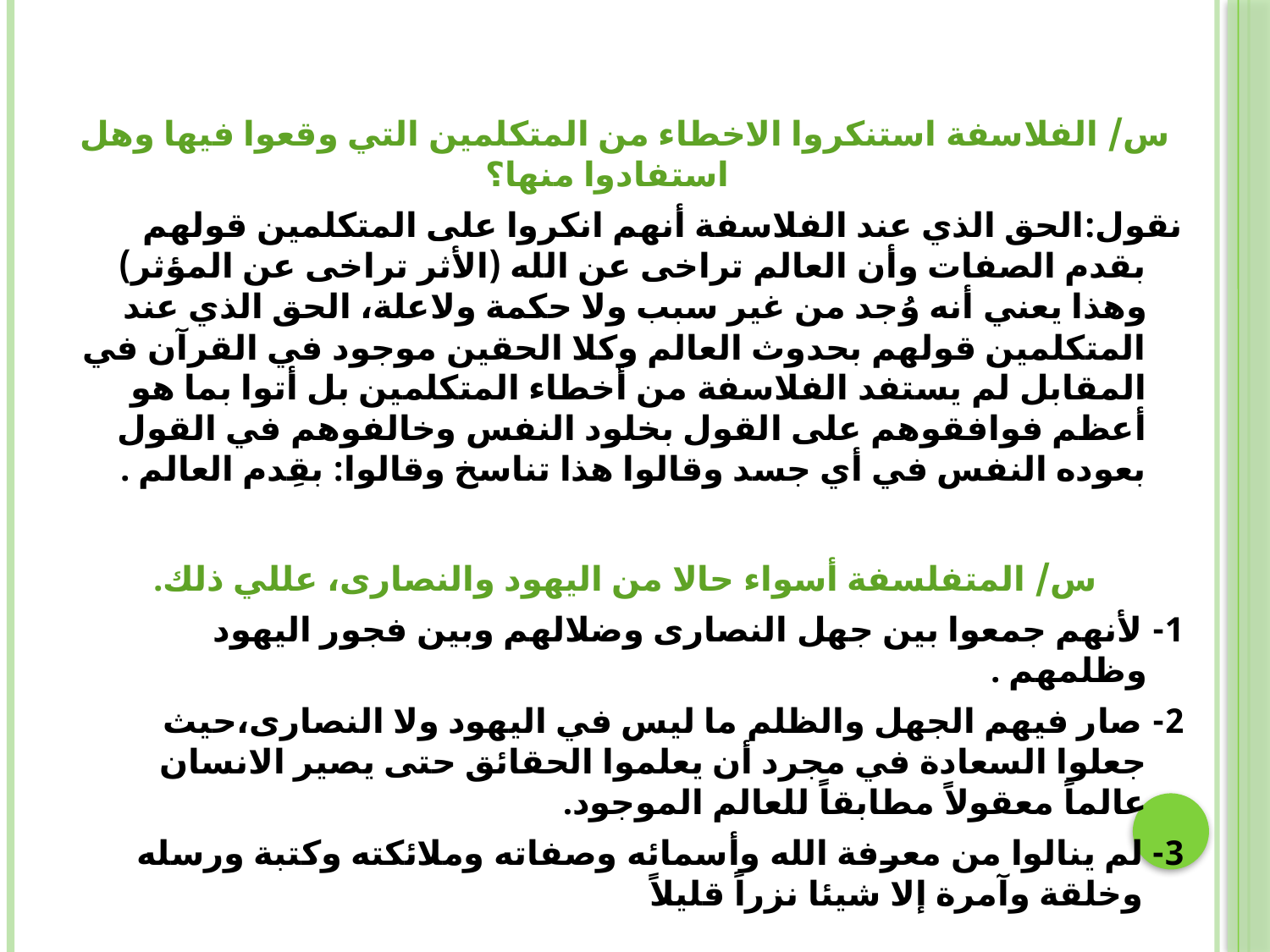

#
س/ الفلاسفة استنكروا الاخطاء من المتكلمين التي وقعوا فيها وهل استفادوا منها؟
نقول:الحق الذي عند الفلاسفة أنهم انكروا على المتكلمين قولهم بقدم الصفات وأن العالم تراخى عن الله (الأثر تراخى عن المؤثر) وهذا يعني أنه وُجد من غير سبب ولا حكمة ولاعلة، الحق الذي عند المتكلمين قولهم بحدوث العالم وكلا الحقين موجود في القرآن في المقابل لم يستفد الفلاسفة من أخطاء المتكلمين بل أتوا بما هو أعظم فوافقوهم على القول بخلود النفس وخالفوهم في القول بعوده النفس في أي جسد وقالوا هذا تناسخ وقالوا: بقِدم العالم .

س/ المتفلسفة أسواء حالا من اليهود والنصارى، عللي ذلك.
1- لأنهم جمعوا بين جهل النصارى وضلالهم وبين فجور اليهود وظلمهم .
2- صار فيهم الجهل والظلم ما ليس في اليهود ولا النصارى،حيث جعلوا السعادة في مجرد أن يعلموا الحقائق حتى يصير الانسان عالماً معقولاً مطابقاً للعالم الموجود.
3- لم ينالوا من معرفة الله وأسمائه وصفاته وملائكته وكتبة ورسله وخلقة وآمرة إلا شيئا نزراً قليلاً